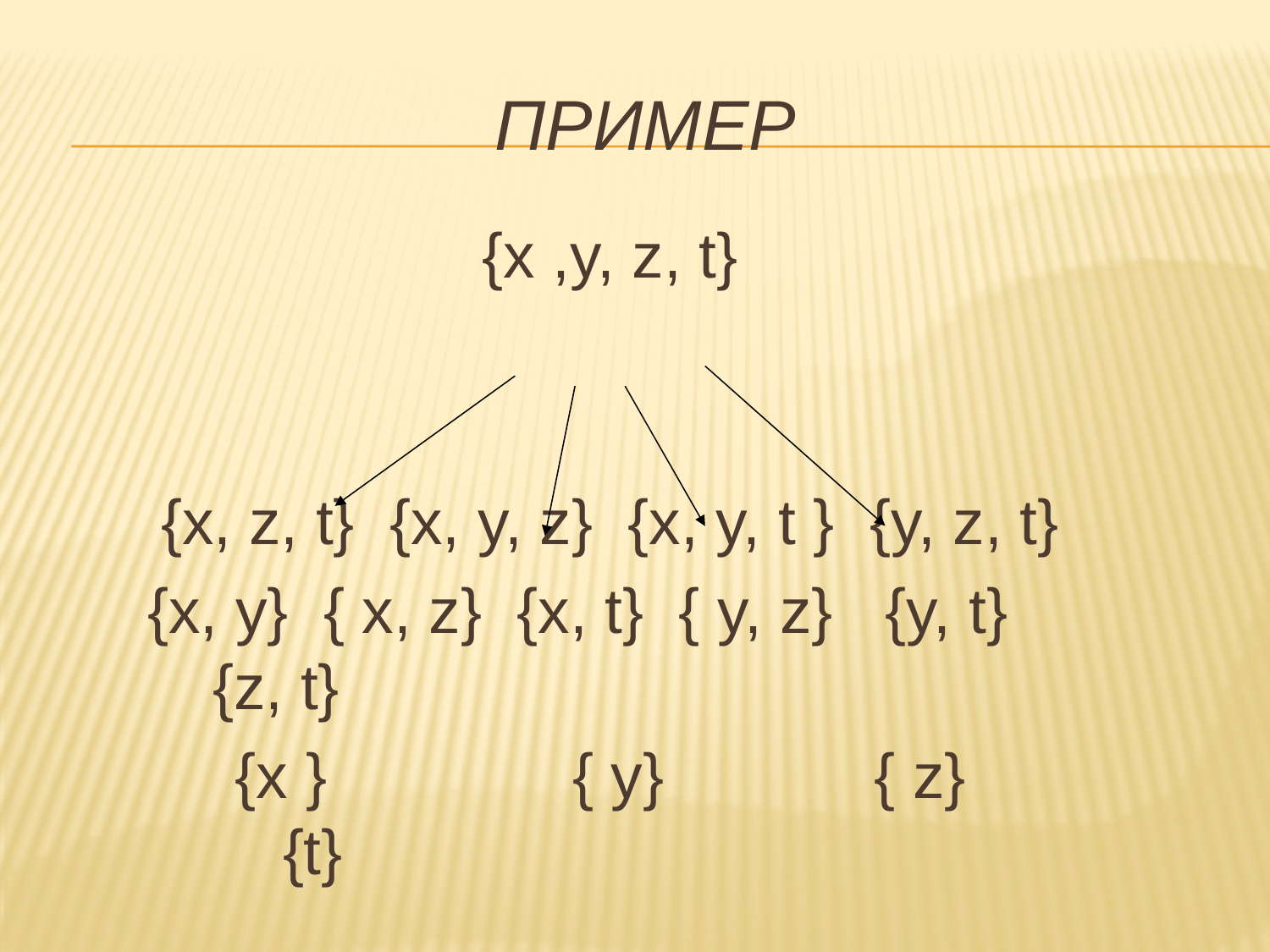

# Пример
{x ,y, z, t}

{x, z, t}  {x, y, z}  {x, y, t }  {y, z, t}
{x, y}  { x, z}  {x, t}  { y, z}   {y, t}     {z, t}
     {x }              { y}            { z}            {t}